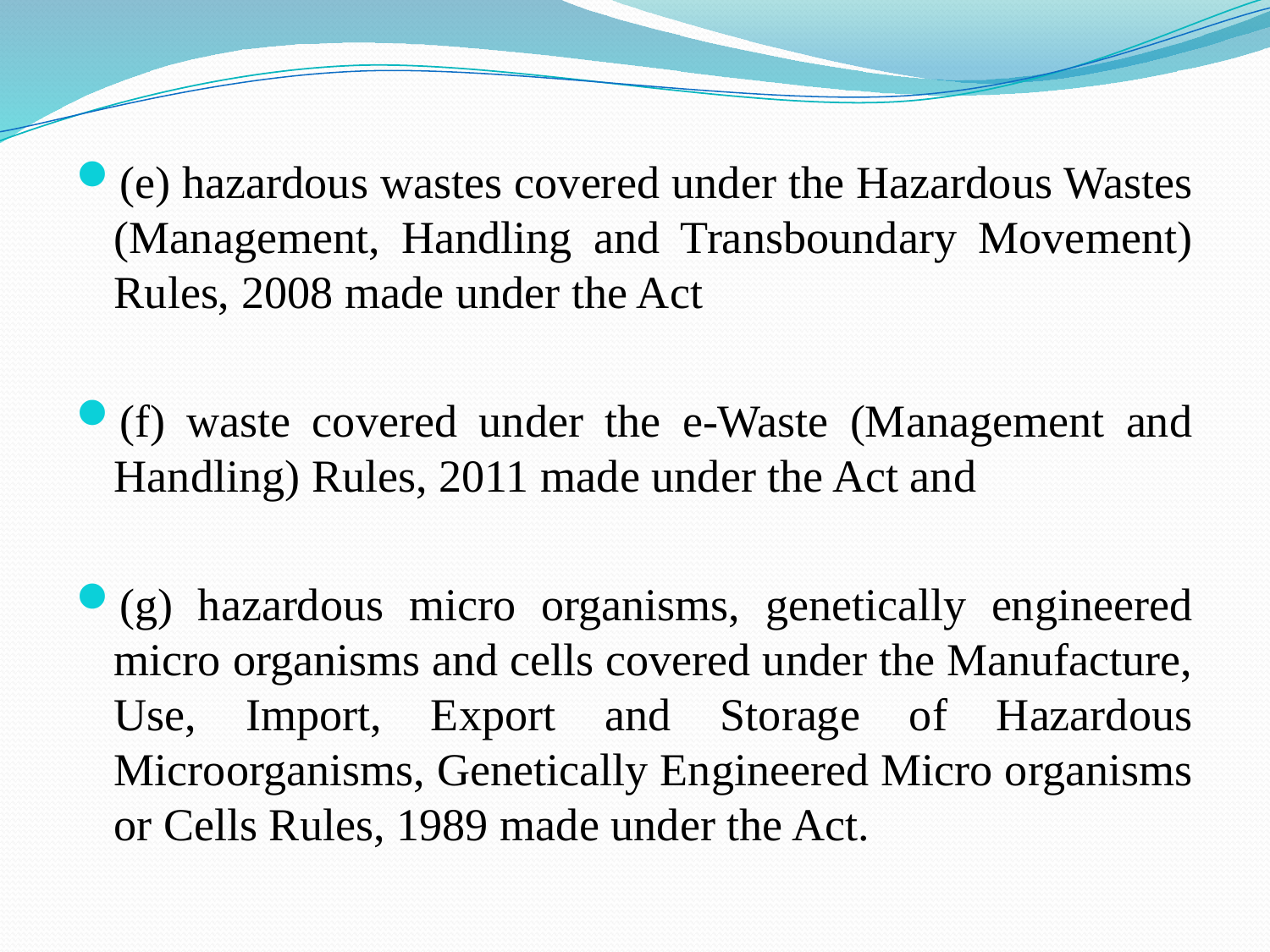

(e) hazardous wastes covered under the Hazardous Wastes (Management, Handling and Transboundary Movement) Rules, 2008 made under the Act

(f) waste covered under the e-Waste (Management and Handling) Rules, 2011 made under the Act and

(g) hazardous micro organisms, genetically engineered micro organisms and cells covered under the Manufacture, Use, Import, Export and Storage of Hazardous Microorganisms, Genetically Engineered Micro organisms or Cells Rules, 1989 made under the Act.